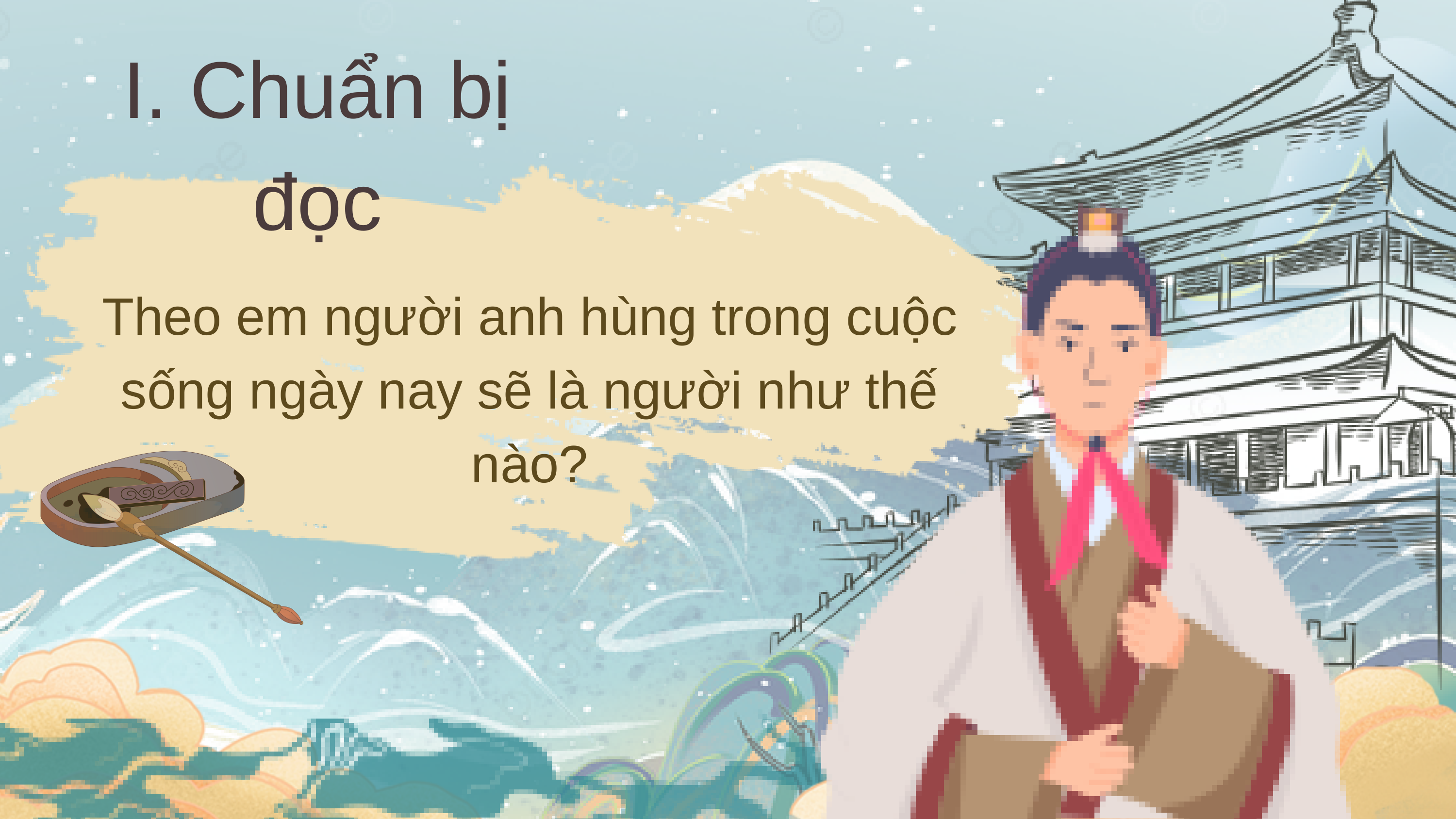

I. Chuẩn bị đọc

Theo em người anh hùng trong cuộc sống ngày nay sẽ là người như thế nào?